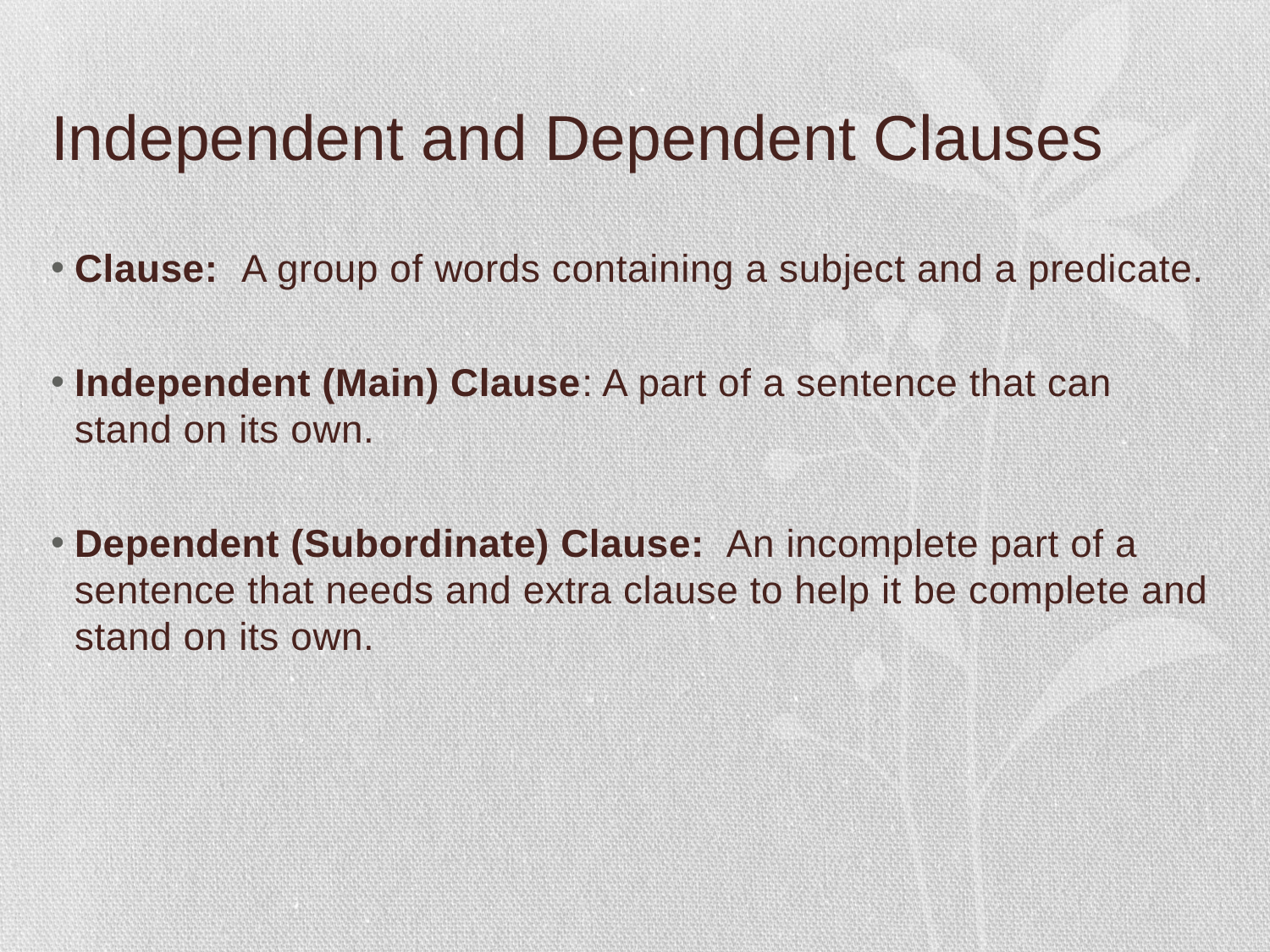

# Independent and Dependent Clauses

Clause:  A group of words containing a subject and a predicate.

Independent (Main) Clause: A part of a sentence that can stand on its own.

Dependent (Subordinate) Clause:  An incomplete part of a sentence that needs and extra clause to help it be complete and stand on its own.